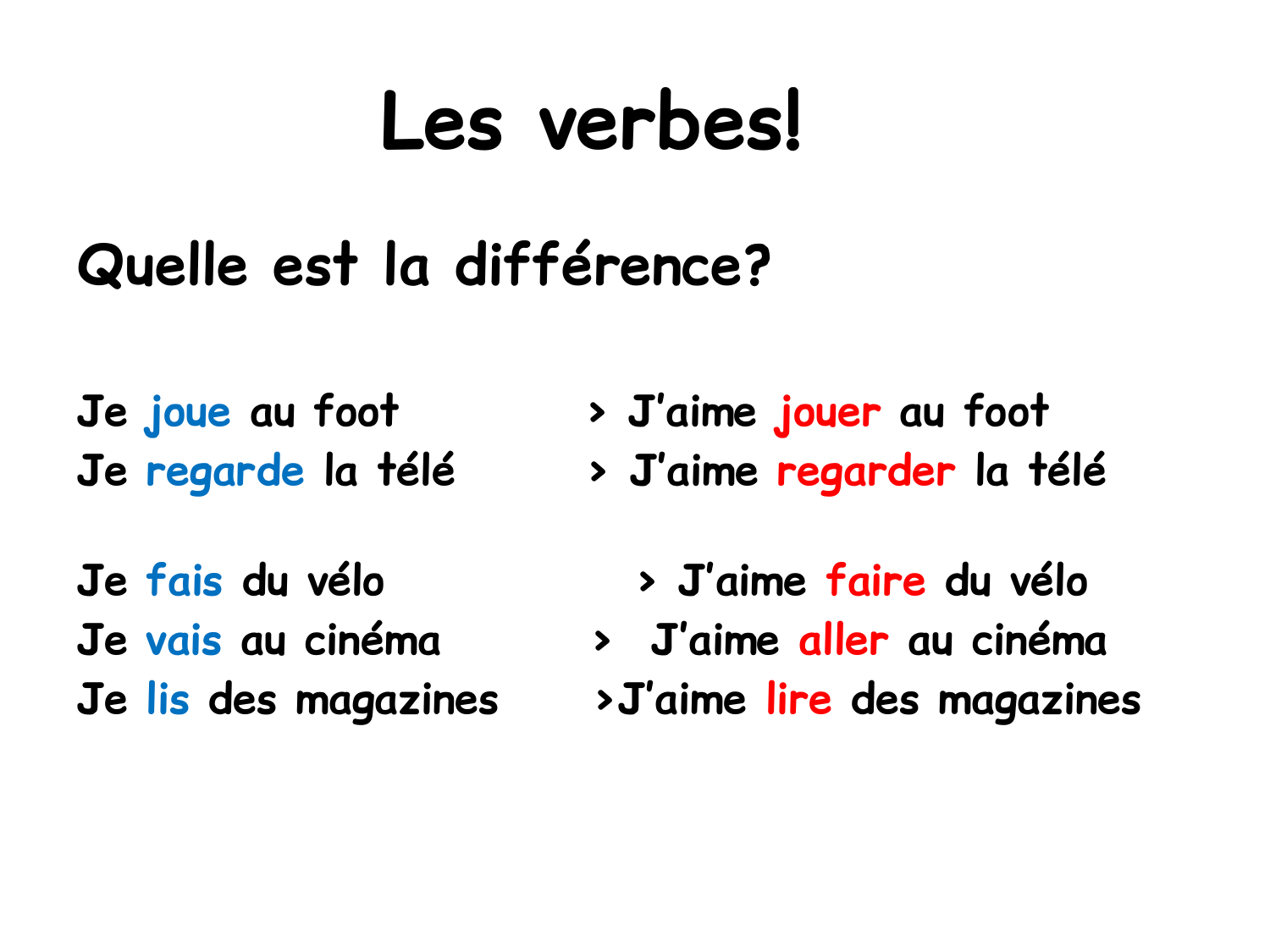

# Les verbes!
Quelle est la différence?

Je joue au foot          > J’aime jouer au foot
Je regarde la télé       > J’aime regarder la télé
Je fais du vélo 	       > J’aime faire du vélo
Je vais au cinéma        >  J’aime aller au cinéma
Je lis des magazines     >J’aime lire des magazines